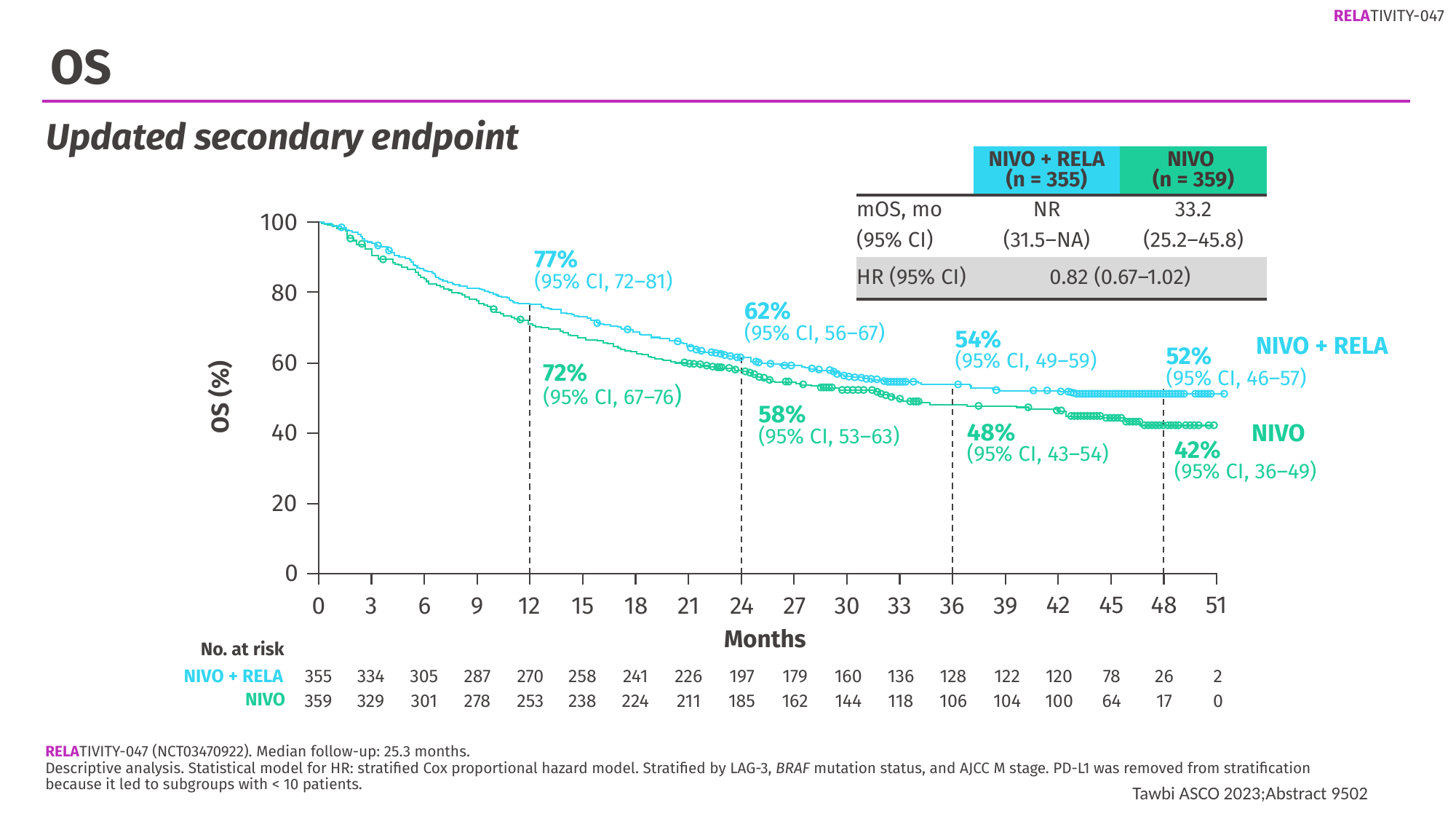

# OS
Updated secondary endpoint
|  | NIVO + RELA (n = 355) | NIVO (n = 359) |
| --- | --- | --- |
| mOS, mo | NR | 33.2 |
| (95% CI) | (31.5–NA) | (25.2–45.8) |
| HR (95% CI) | 0.82 (0.67–1.02) |  |
100
80
60
40
20
0

77%
(95% CI, 72–81)
62%
(95% CI, 56–67)
NIVO + RELA
54%
(95% CI, 49–59)
52%
(95% CI, 46–57)
72%
(95% CI, 67–76)
OS (%)

58%
(95% CI, 53–63)
NIVO
48%
(95% CI, 43–54)
42%
(95% CI, 36–49)
42
45
48
51
0
3
6
9
12
15
18
21
24
27
30
33
36
39
Months
No. at risk
NIVO + RELA
355
334
305
287
270
258
241
226
197
179
160
136
128
122
120
78
26
2
NIVO
359
329
301
278
253
238
224
211
185
162
144
118
106
104
100
64
17
0
RELATIVITY-047 (NCT03470922). Median follow-up: 25.3 months.
Descriptive analysis. Statistical model for HR: stratified Cox proportional hazard model. Stratified by LAG-3, BRAF mutation status, and AJCC M stage. PD-L1 was removed from stratification because it led to subgroups with < 10 patients.
Tawbi ASCO 2023;Abstract 9502